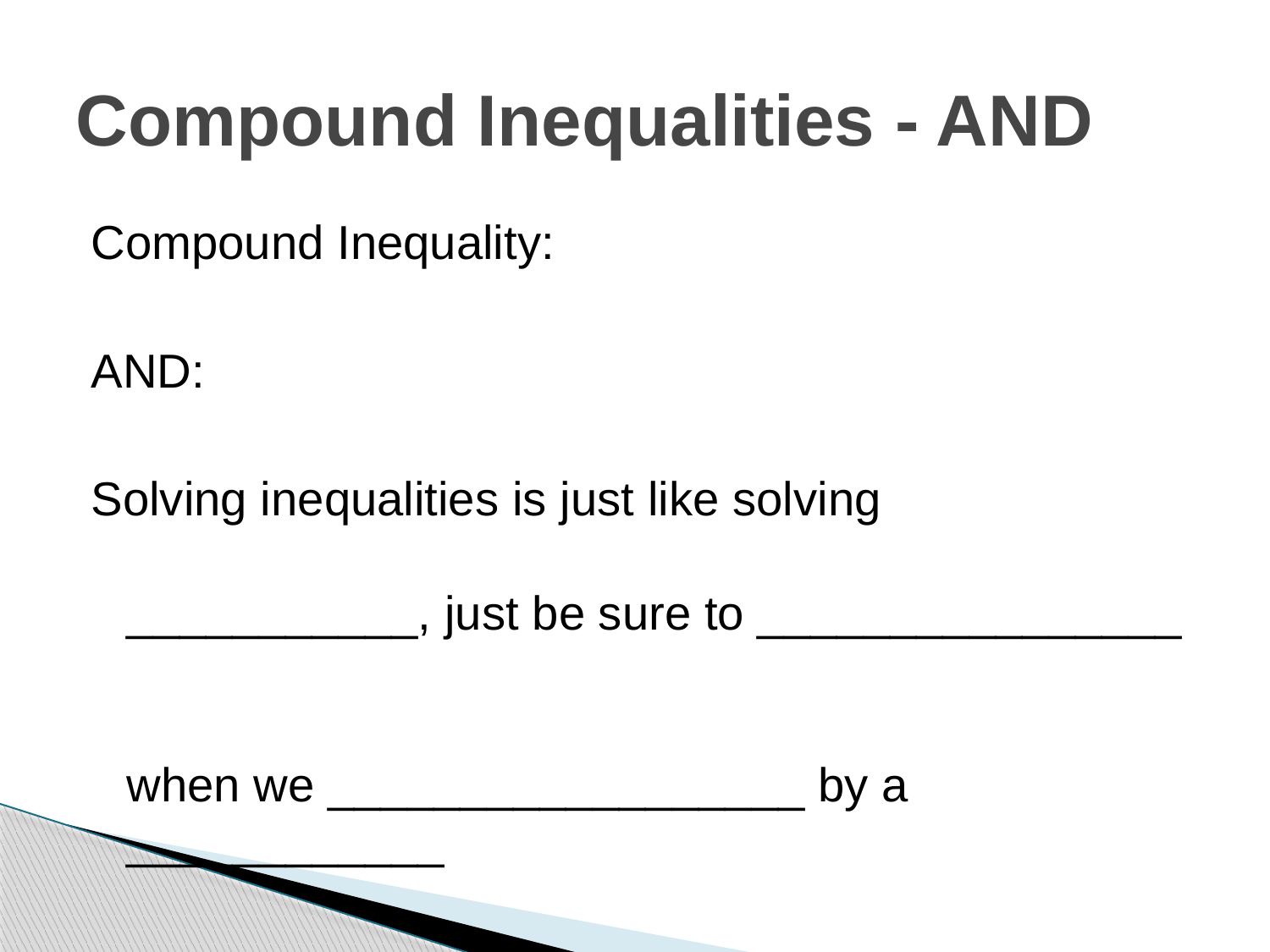

# Compound Inequalities - AND
Compound Inequality:

AND:

Solving inequalities is just like solving
___________, just be sure to ________________
when we __________________ by a ____________